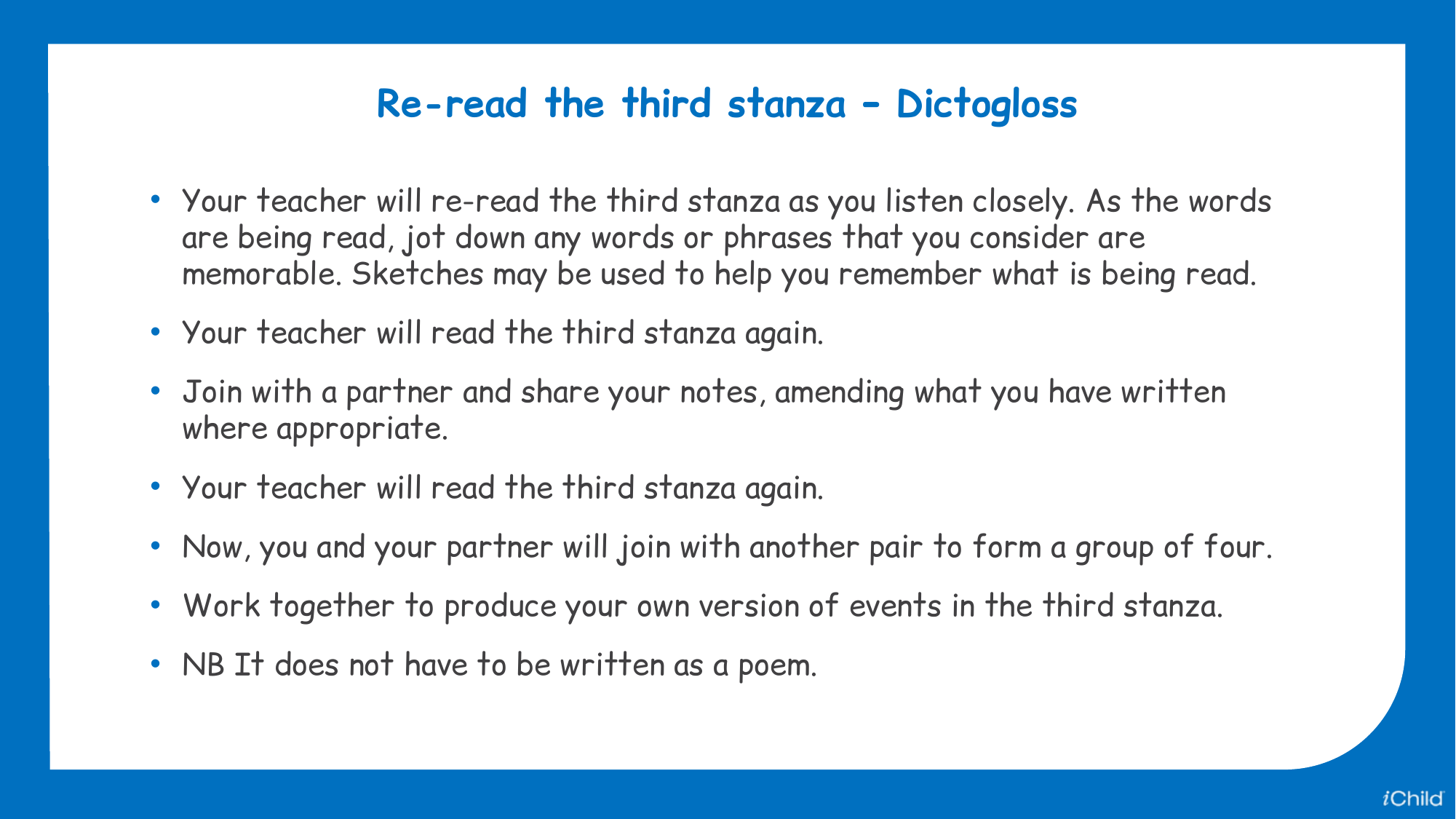

Re-read the third stanza – Dictogloss
Your teacher will re-read the third stanza as you listen closely. As the words are being read, jot down any words or phrases that you consider are memorable. Sketches may be used to help you remember what is being read.
Your teacher will read the third stanza again.
Join with a partner and share your notes, amending what you have written where appropriate.
Your teacher will read the third stanza again.
Now, you and your partner will join with another pair to form a group of four.
Work together to produce your own version of events in the third stanza.
NB It does not have to be written as a poem.